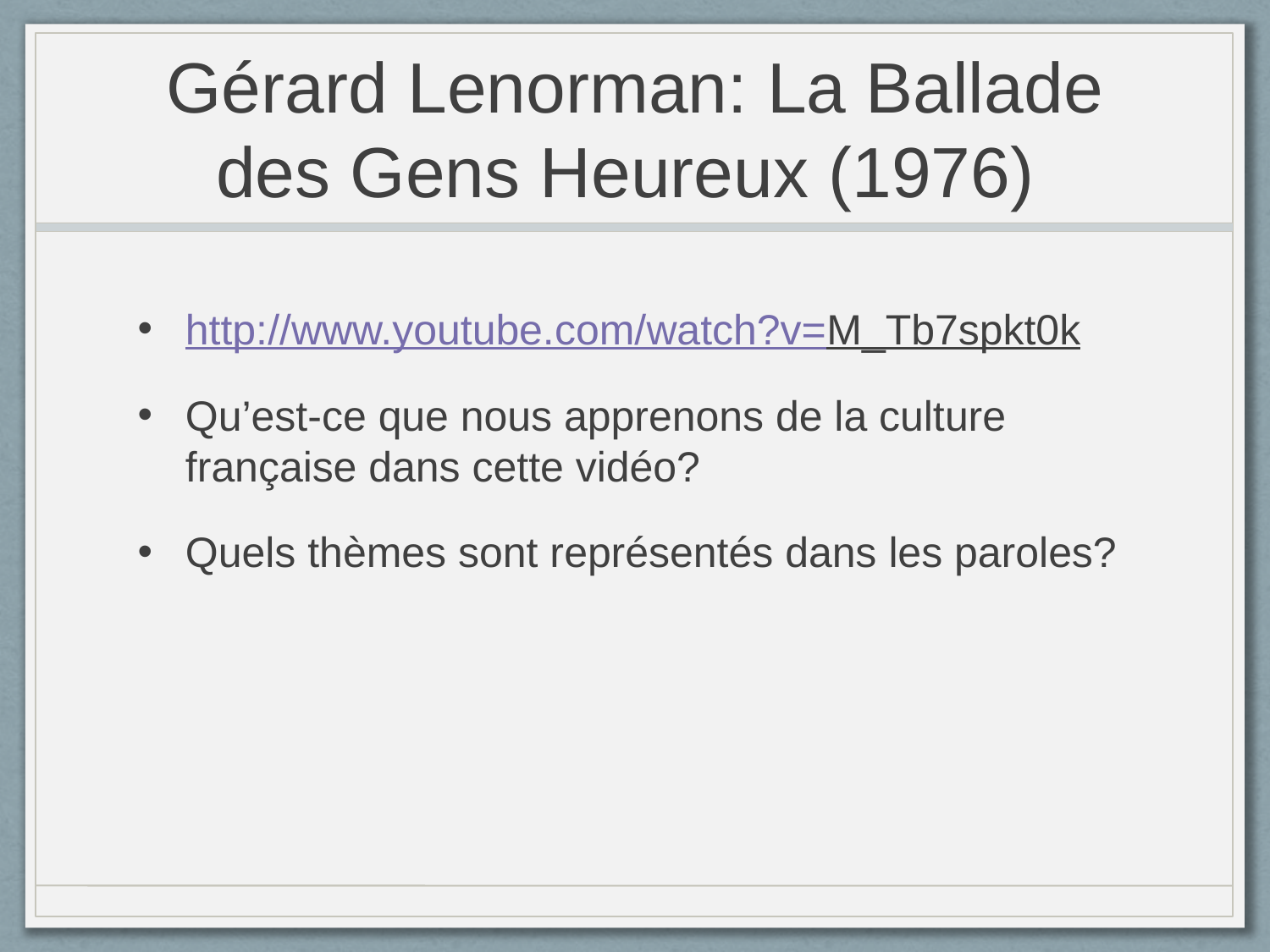

# Gérard Lenorman: La Ballade des Gens Heureux (1976)
http://www.youtube.com/watch?v=M_Tb7spkt0k
Qu’est-ce que nous apprenons de la culture française dans cette vidéo?
Quels thèmes sont représentés dans les paroles?